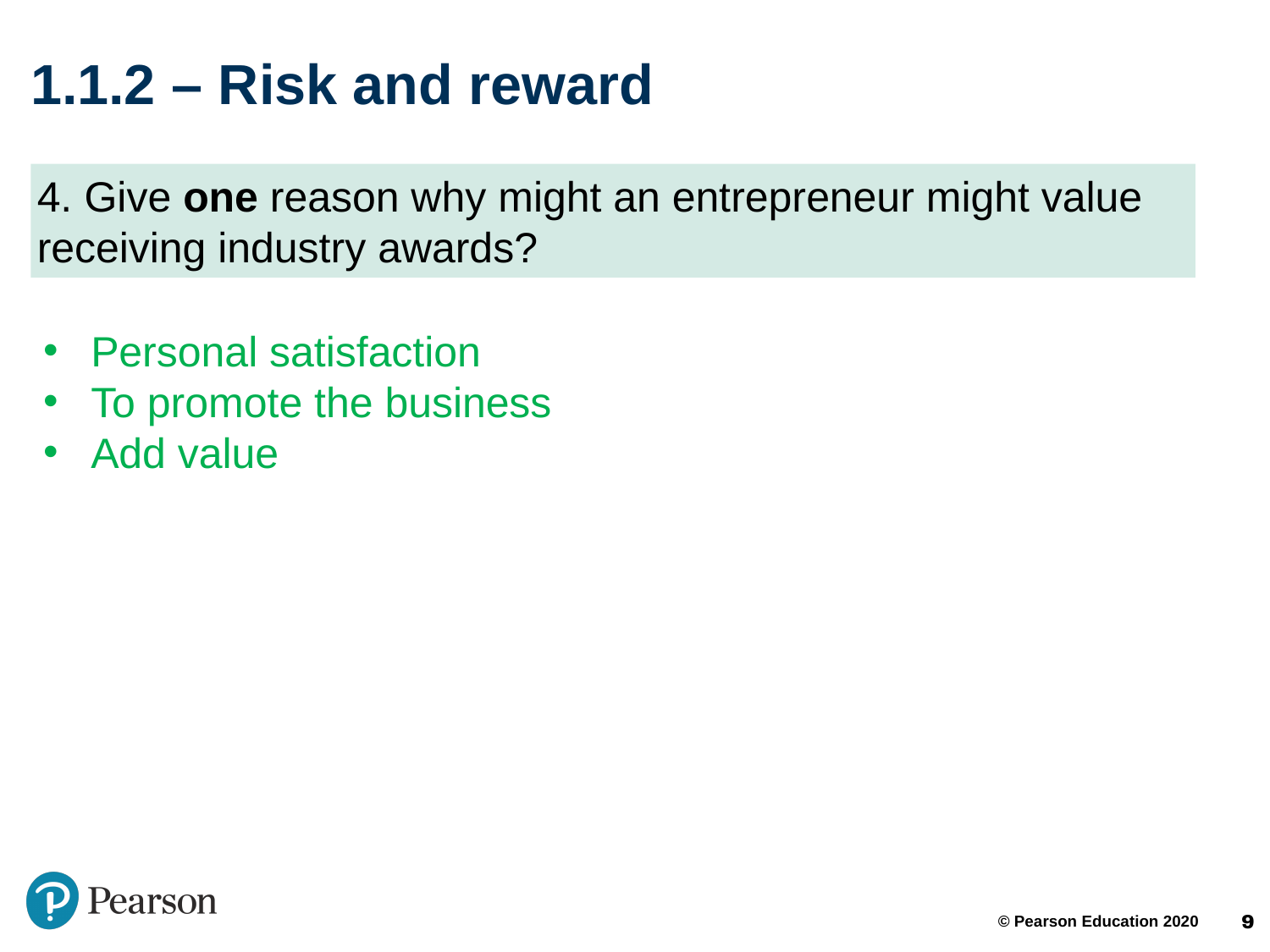

# 1.1.2 – Risk and reward
4. Give one reason why might an entrepreneur might value receiving industry awards?
Personal satisfaction
To promote the business
Add value

9